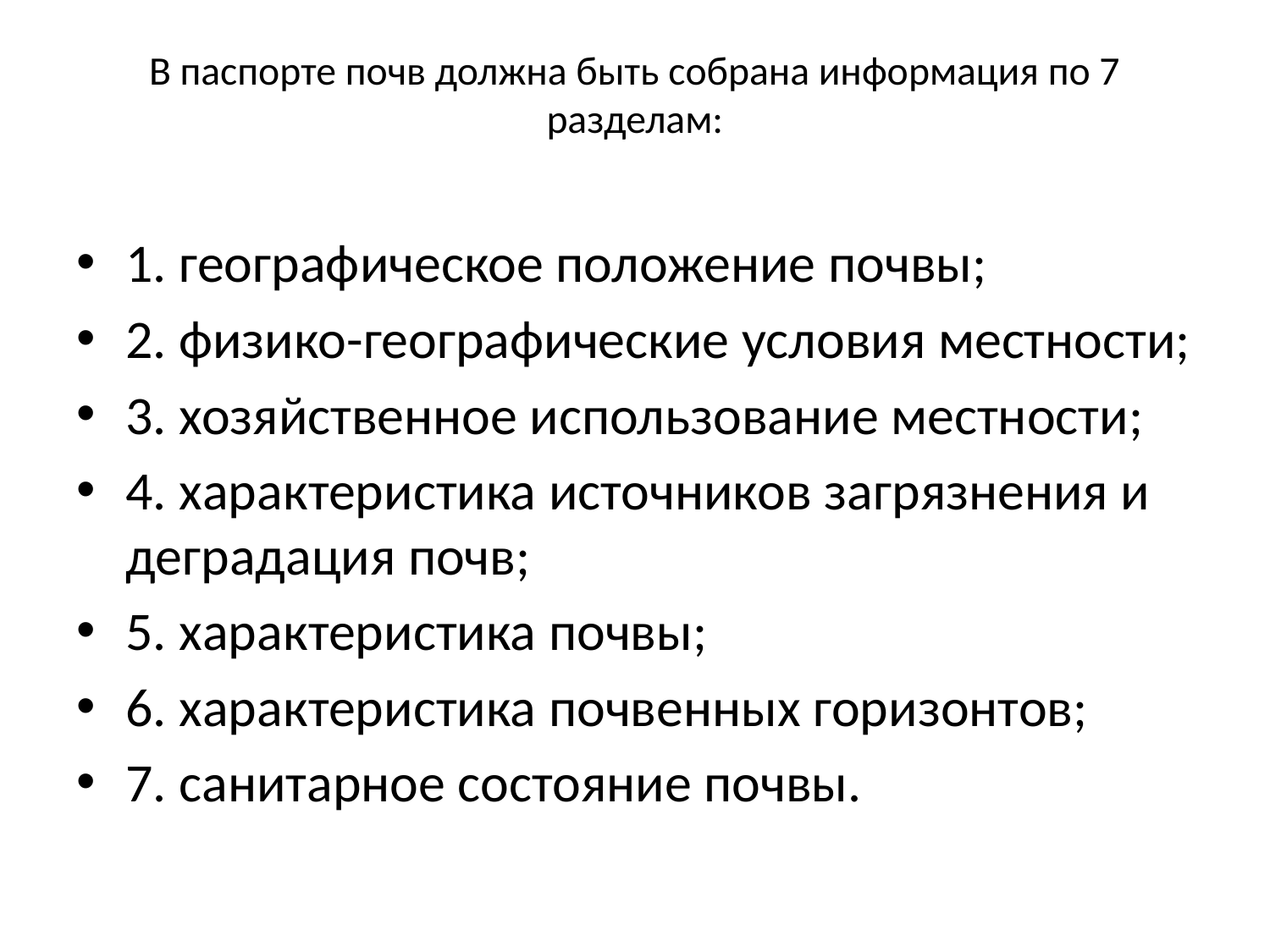

# В паспорте почв должна быть собрана информация по 7 разделам:
1. географическое положение почвы;
2. физико-географические условия местности;
3. хозяйственное использование местности;
4. характеристика источников загрязнения и деградация почв;
5. характеристика почвы;
6. характеристика почвенных горизонтов;
7. санитарное состояние почвы.